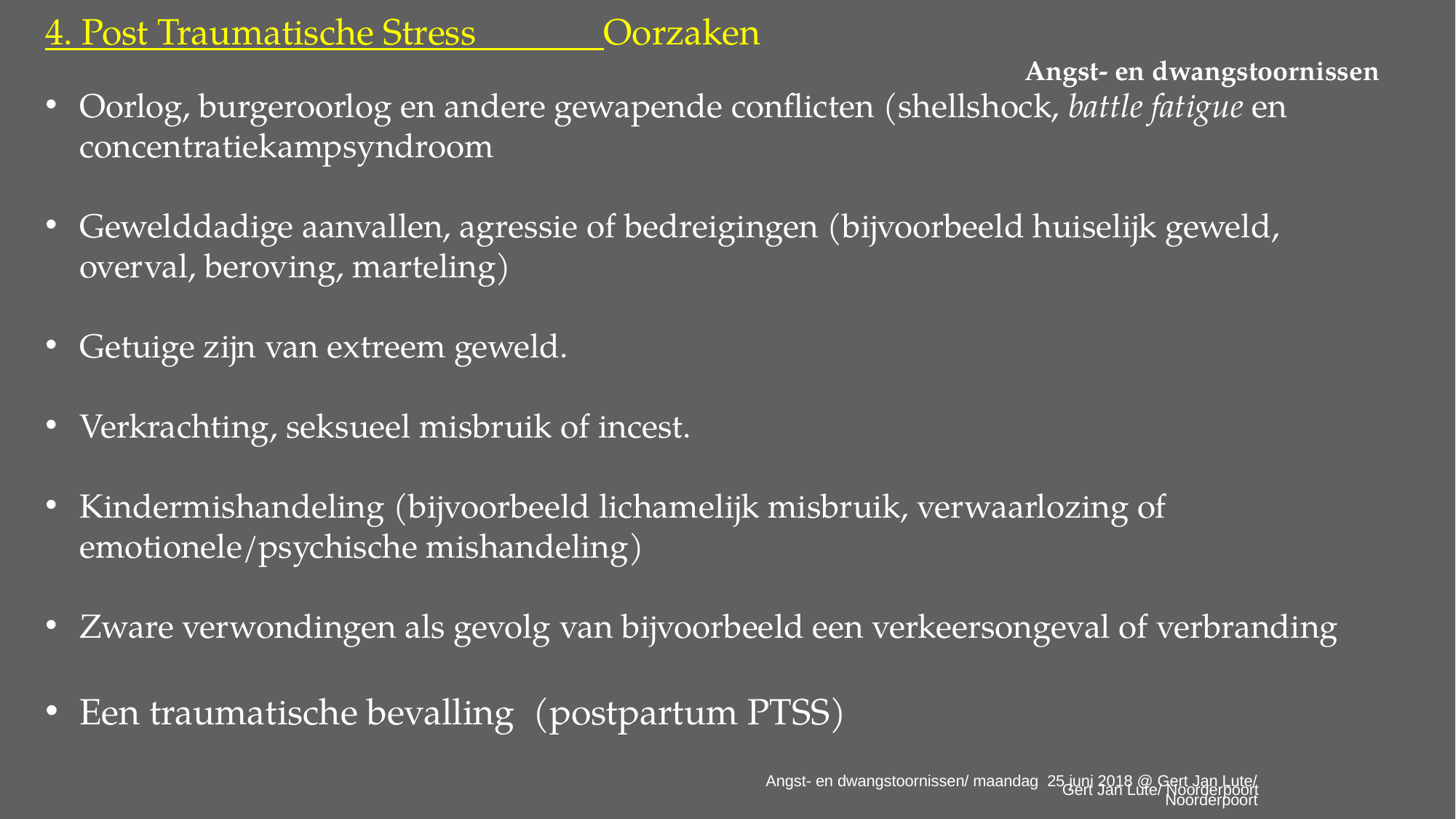

4. Post Traumatische Stress              Oorzaken
Angst- en dwangstoornissen
Oorlog, burgeroorlog en andere gewapende conflicten (shellshock, battle fatigue en concentratiekampsyndroom

Gewelddadige aanvallen, agressie of bedreigingen (bijvoorbeeld huiselijk geweld, overval, beroving, marteling)

Getuige zijn van extreem geweld.

Verkrachting, seksueel misbruik of incest.

Kindermishandeling (bijvoorbeeld lichamelijk misbruik, verwaarlozing of emotionele/psychische mishandeling)

Zware verwondingen als gevolg van bijvoorbeeld een verkeersongeval of verbranding

Een traumatische bevalling  (postpartum PTSS)
Gert Jan Lute/ Noorderpoort
Angst- en dwangstoornissen/ maandag  25 juni 2018 @ Gert Jan Lute/ Noorderpoort